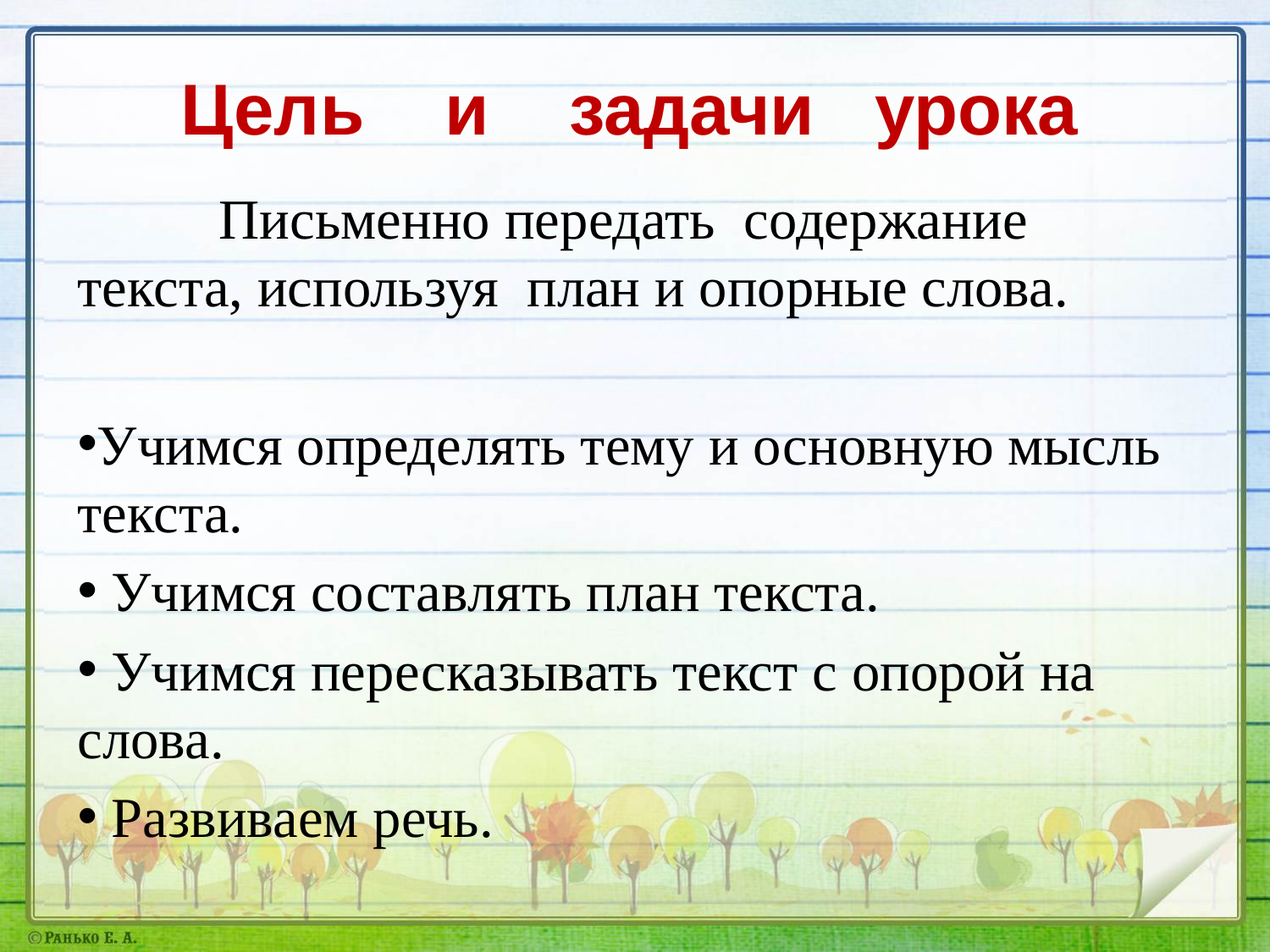

# Цель    и    задачи   урока
	 Письменно передать  содержание текста, используя  план и опорные слова.

Учимся определять тему и основную мысль текста.
 Учимся составлять план текста.
 Учимся пересказывать текст с опорой на слова.
 Развиваем речь.